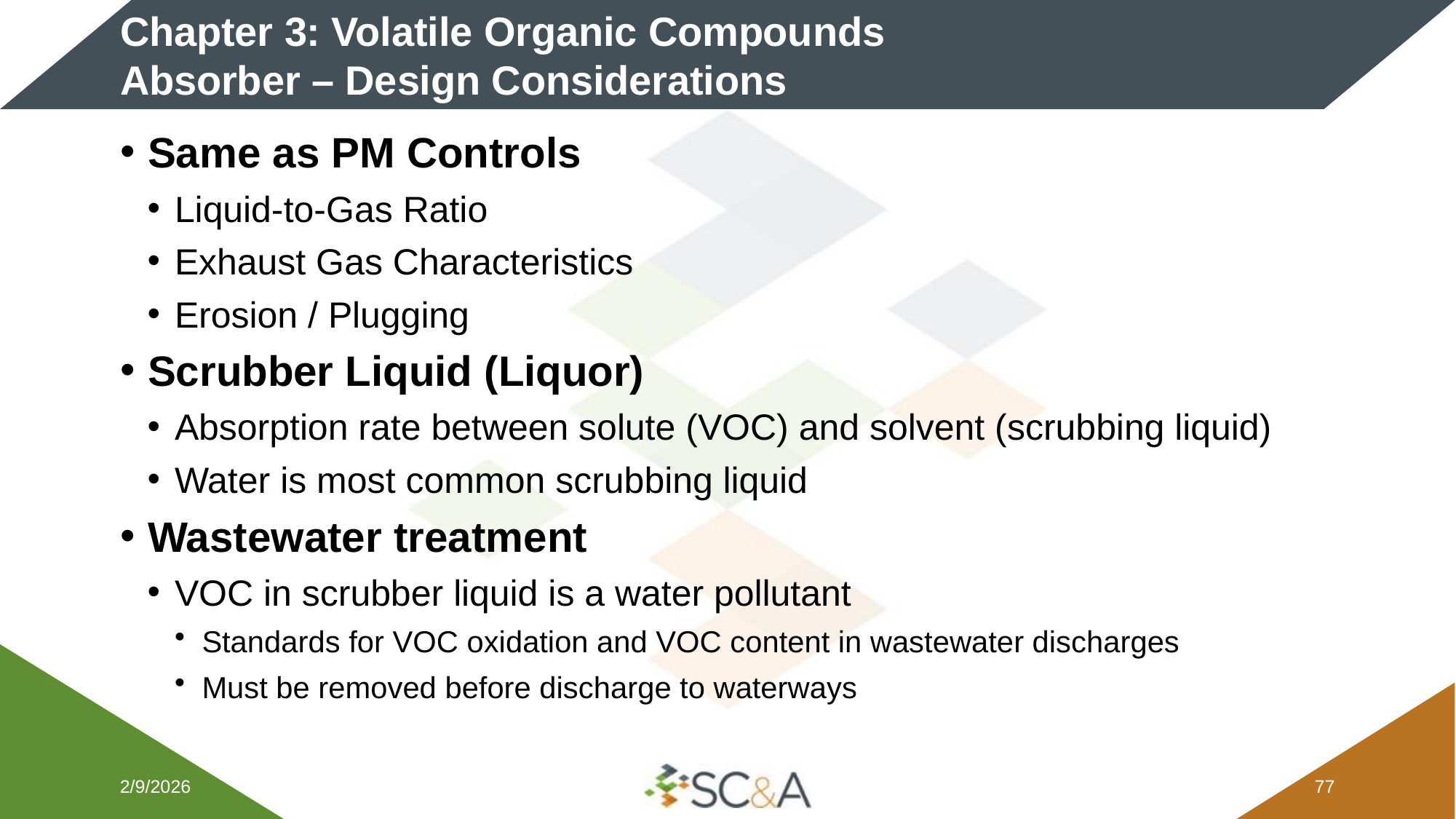

# Chapter 3: Volatile Organic Compounds Absorber – Design Considerations
Same as PM Controls
Liquid-to-Gas Ratio
Exhaust Gas Characteristics
Erosion / Plugging
Scrubber Liquid (Liquor)
Absorption rate between solute (VOC) and solvent (scrubbing liquid)
Water is most common scrubbing liquid
Wastewater treatment
VOC in scrubber liquid is a water pollutant
Standards for VOC oxidation and VOC content in wastewater discharges
Must be removed before discharge to waterways

2/9/2026
77